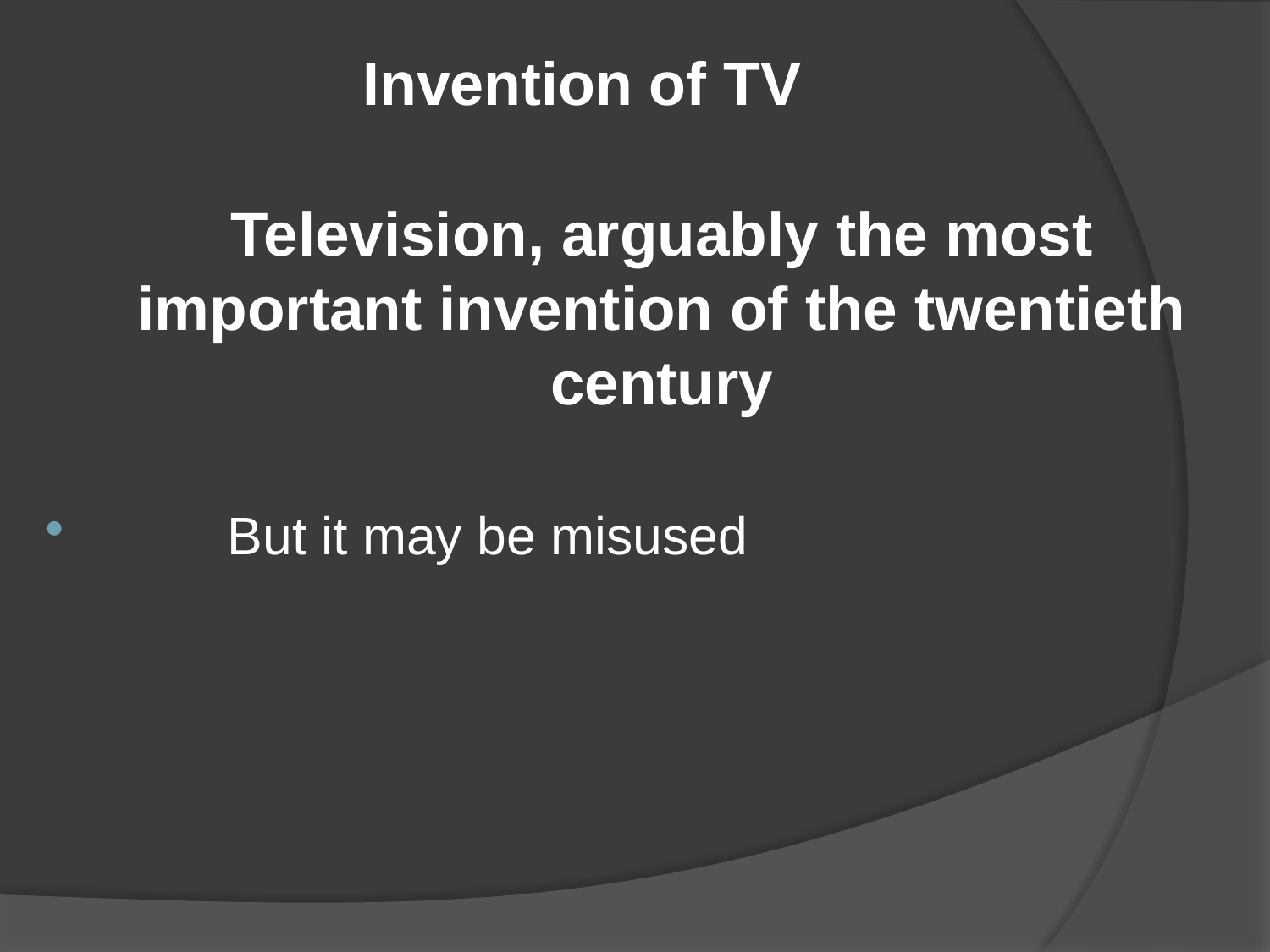

# Invention of TV
	Television, arguably the most important invention of the twentieth century

	But it may be misused